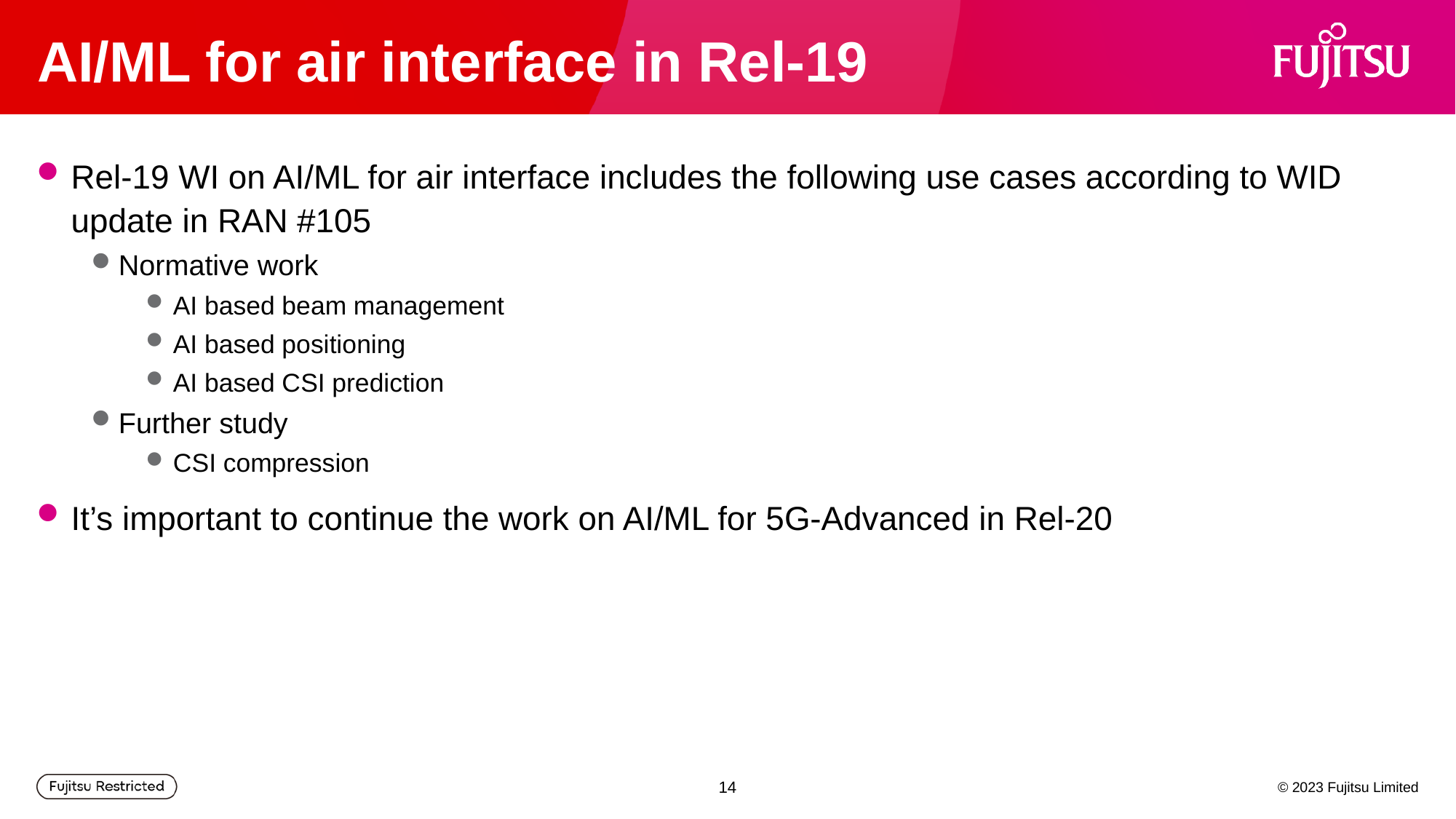

# AI/ML for air interface in Rel-19
Rel-19 WI on AI/ML for air interface includes the following use cases according to WID update in RAN #105
Normative work
AI based beam management
AI based positioning
AI based CSI prediction
Further study
CSI compression
It’s important to continue the work on AI/ML for 5G-Advanced in Rel-20

14
© 2023 Fujitsu Limited